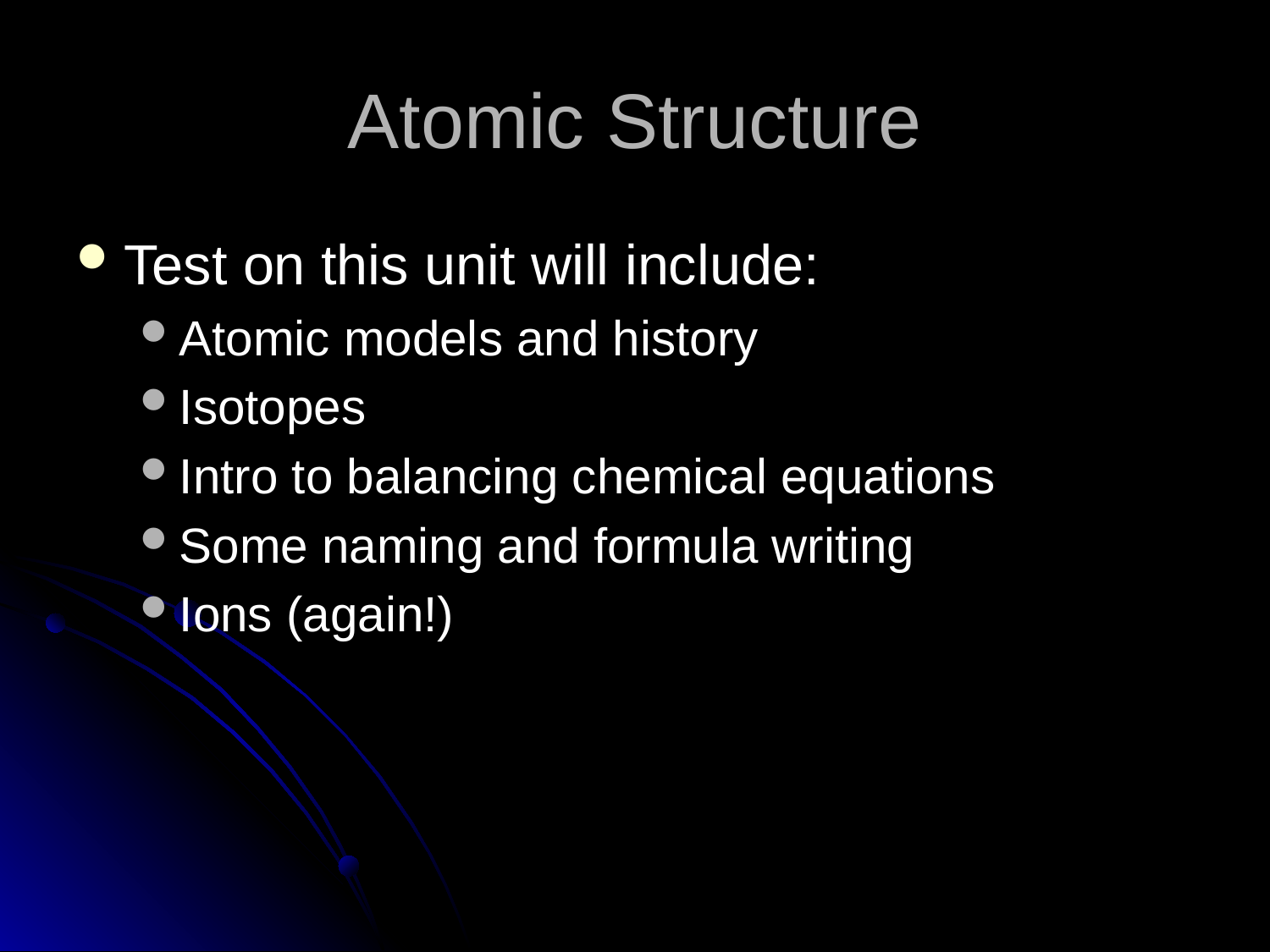

# Atomic Structure
Test on this unit will include:
Atomic models and history
Isotopes
Intro to balancing chemical equations
Some naming and formula writing
Ions (again!)